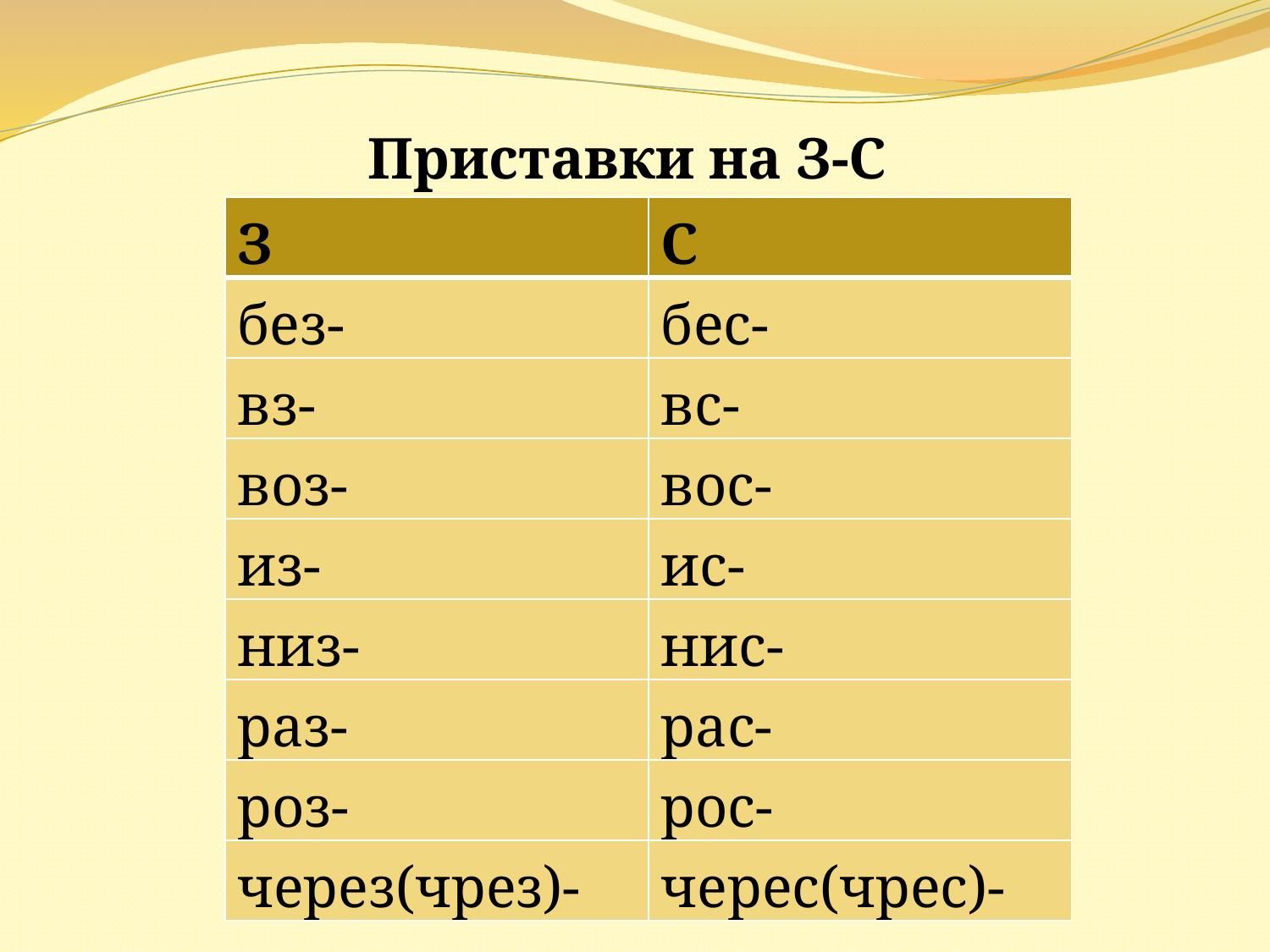

Приставки на З-С
| З | С |
| --- | --- |
| без- | бес- |
| вз- | вс- |
| воз- | вос- |
| из- | ис- |
| низ- | нис- |
| раз- | рас- |
| роз- | рос- |
| через(чрез)- | черес(чрес)- |